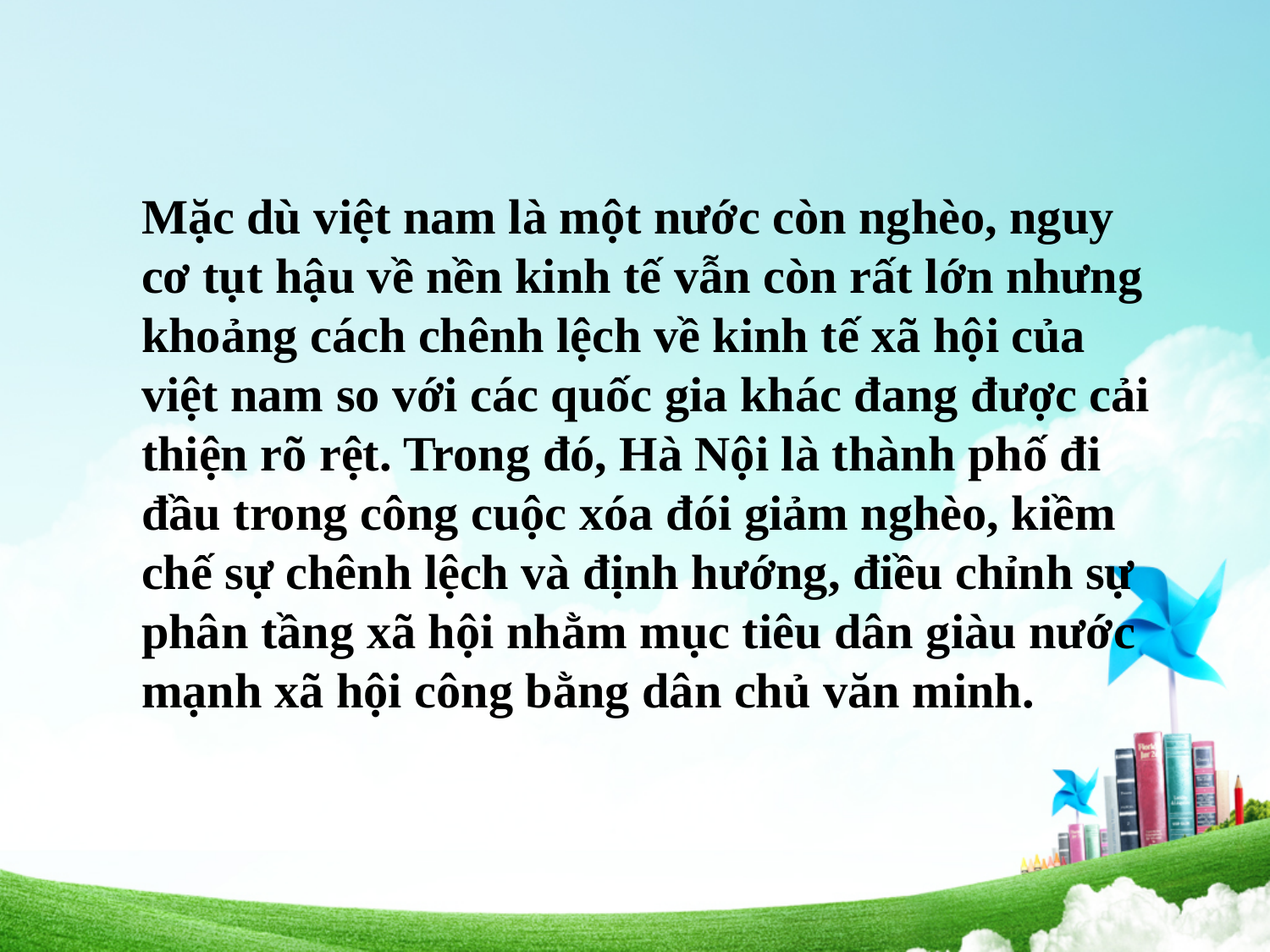

Mặc dù việt nam là một nước còn nghèo, nguy cơ tụt hậu về nền kinh tế vẫn còn rất lớn nhưng khoảng cách chênh lệch về kinh tế xã hội của việt nam so với các quốc gia khác đang được cải thiện rõ rệt. Trong đó, Hà Nội là thành phố đi đầu trong công cuộc xóa đói giảm nghèo, kiềm chế sự chênh lệch và định hướng, điều chỉnh sự phân tầng xã hội nhằm mục tiêu dân giàu nước mạnh xã hội công bằng dân chủ văn minh.